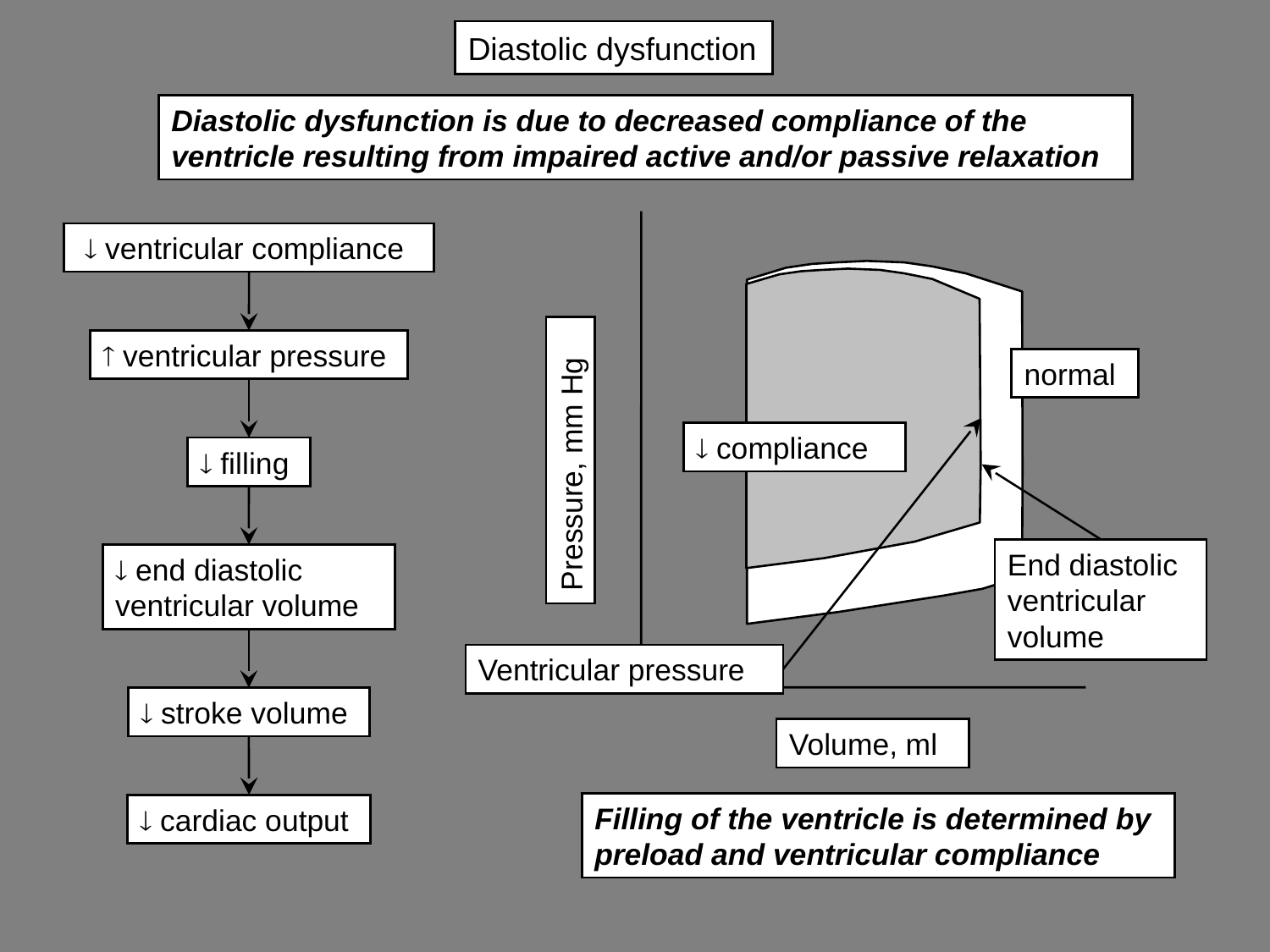

# Diastolic dysfunction
Diastolic dysfunction is due to decreased compliance of the ventricle resulting from impaired active and/or passive relaxation

normal
↓ compliance
Pressure, mm Hg
End diastolic ventricular volume
Ventricular pressure
Volume, ml
 ↓ ventricular compliance
↑ ventricular pressure
↓ filling
↓ end diastolic ventricular volume
↓ stroke volume
↓ cardiac output
Filling of the ventricle is determined by preload and ventricular compliance